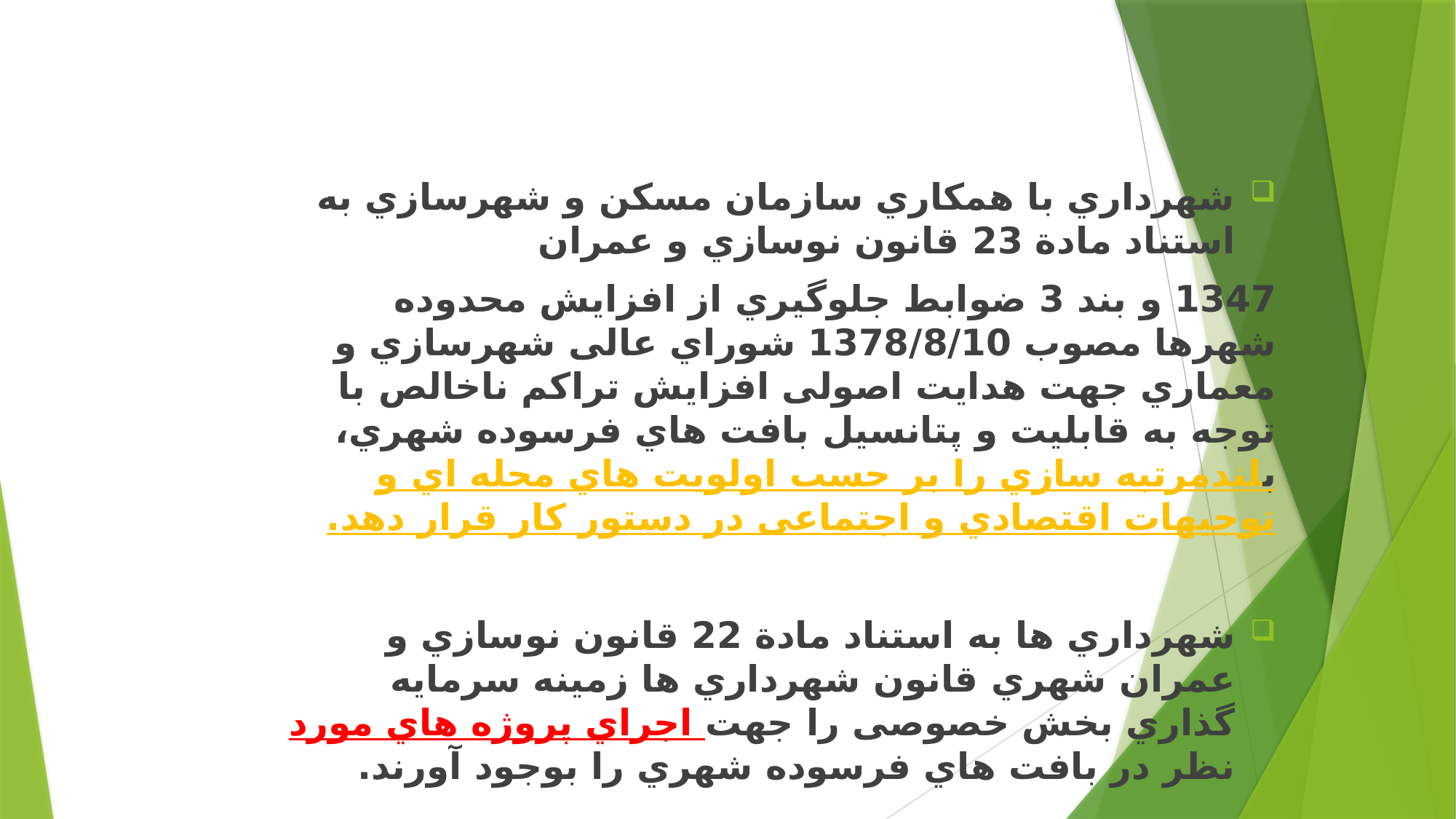

#
شهرداري با همکاري سازمان مسکن و شهرسازي به استناد مادة 23 قانون نوسازي و عمران
1347 و بند 3 ضوابط جلوگیري از افزایش محدوده شهرها مصوب 1378/8/10 شوراي عالی شهرسازي و معماري جهت هدایت اصولی افزایش تراکم ناخالص با توجه به قابلیت و پتانسیل بافت هاي فرسوده شهري، بلندمرتبه سازي را بر حسب اولویت هاي محله اي و توجیهات اقتصادي و اجتماعی در دستور کار قرار دهد.

شهرداري ها به استناد مادة 22 قانون نوسازي و عمران شهري قانون شهرداري ها زمینه سرمایه گذاري بخش خصوصی را جهت اجراي پروژه هاي مورد نظر در بافت هاي فرسوده شهري را بوجود آورند.